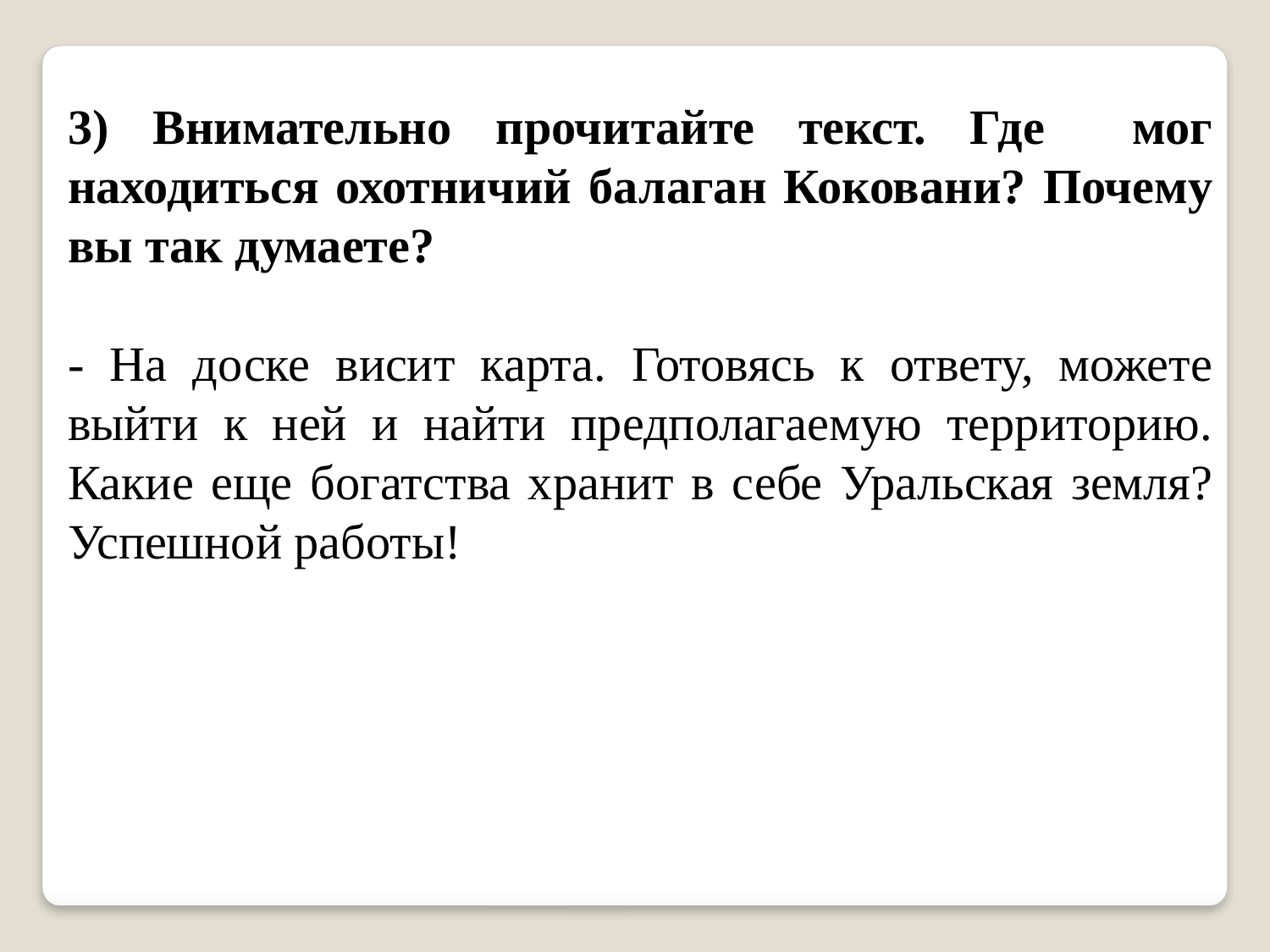

3) Внимательно прочитайте текст. Где  мог находиться охотничий балаган Коковани? Почему вы так думаете?

- На доске висит карта. Готовясь к ответу, можете выйти к ней и найти предполагаемую территорию. Какие еще богатства хранит в себе Уральская земля? Успешной работы!